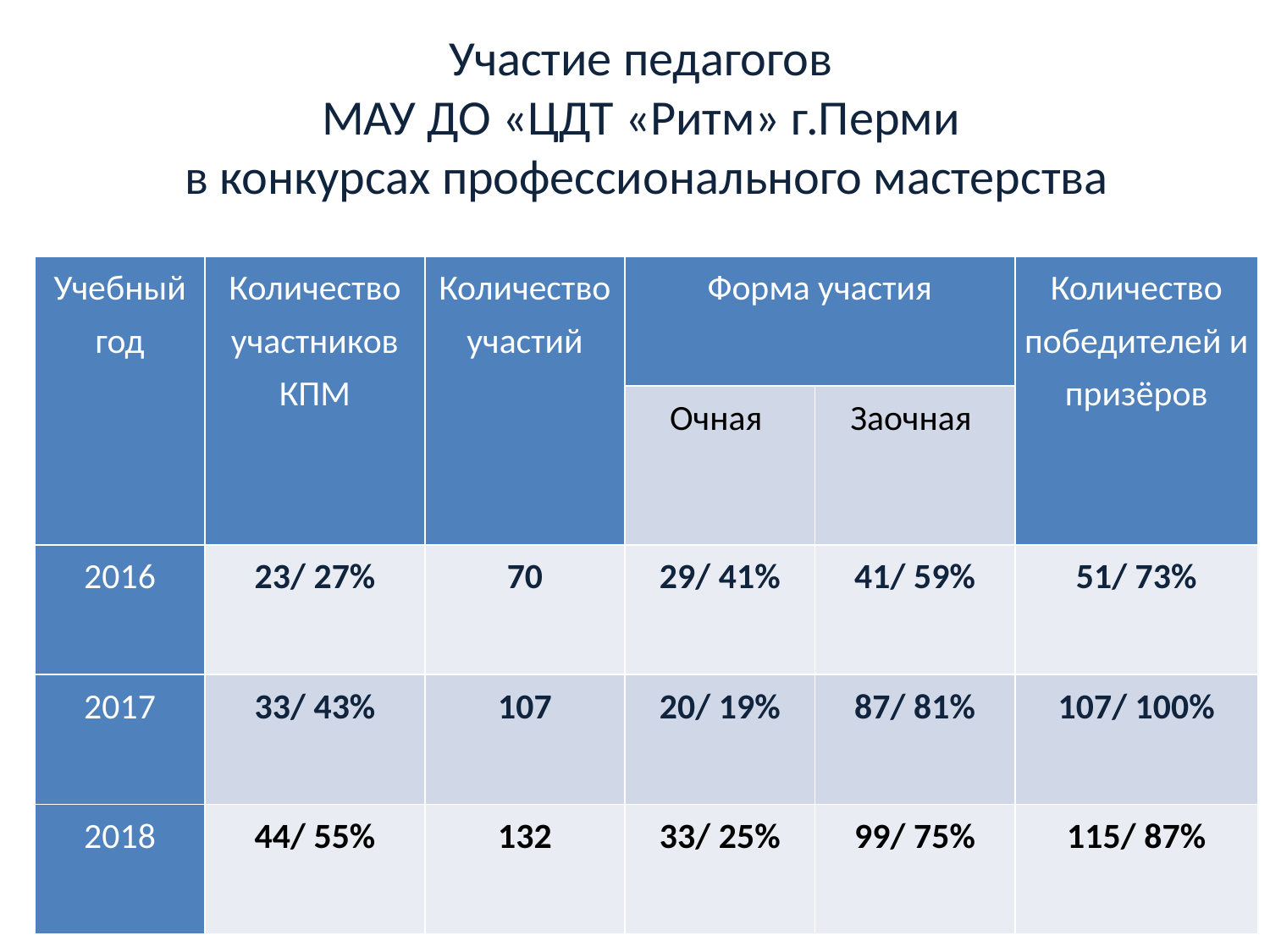

# Участие педагогов МАУ ДО «ЦДТ «Ритм» г.Перми в конкурсах профессионального мастерства
| Учебный год | Количество участников КПМ | Количество участий | Форма участия |  | Количество победителей и призёров |
| --- | --- | --- | --- | --- | --- |
|  |  |  | Очная | Заочная |  |
| 2016 | 23/ 27% | 70 | 29/ 41% | 41/ 59% | 51/ 73% |
| 2017 | 33/ 43% | 107 | 20/ 19% | 87/ 81% | 107/ 100% |
| 2018 | 44/ 55% | 132 | 33/ 25% | 99/ 75% | 115/ 87% |